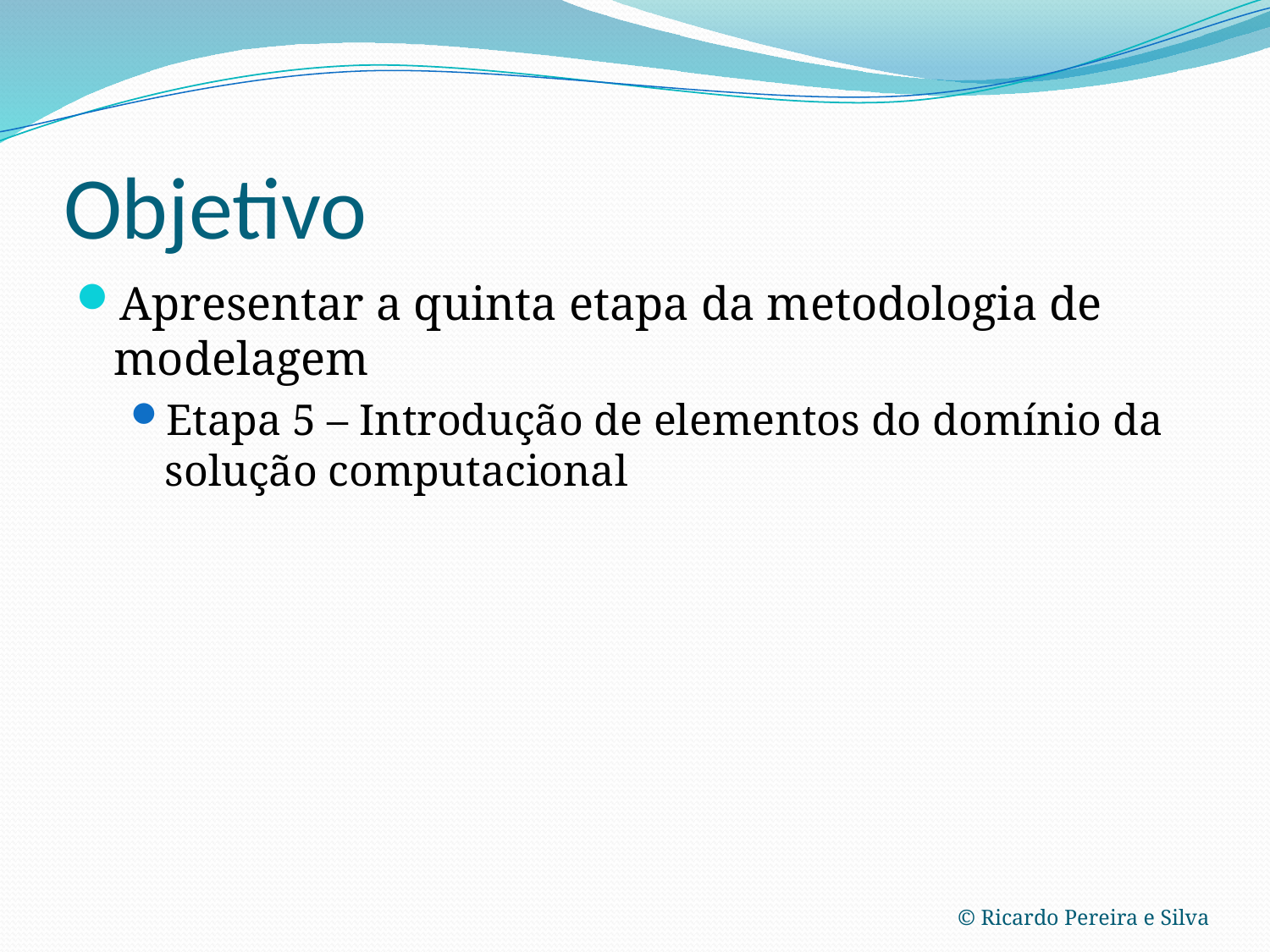

# Objetivo
Apresentar a quinta etapa da metodologia de modelagem
Etapa 5 – Introdução de elementos do domínio da solução computacional
© Ricardo Pereira e Silva